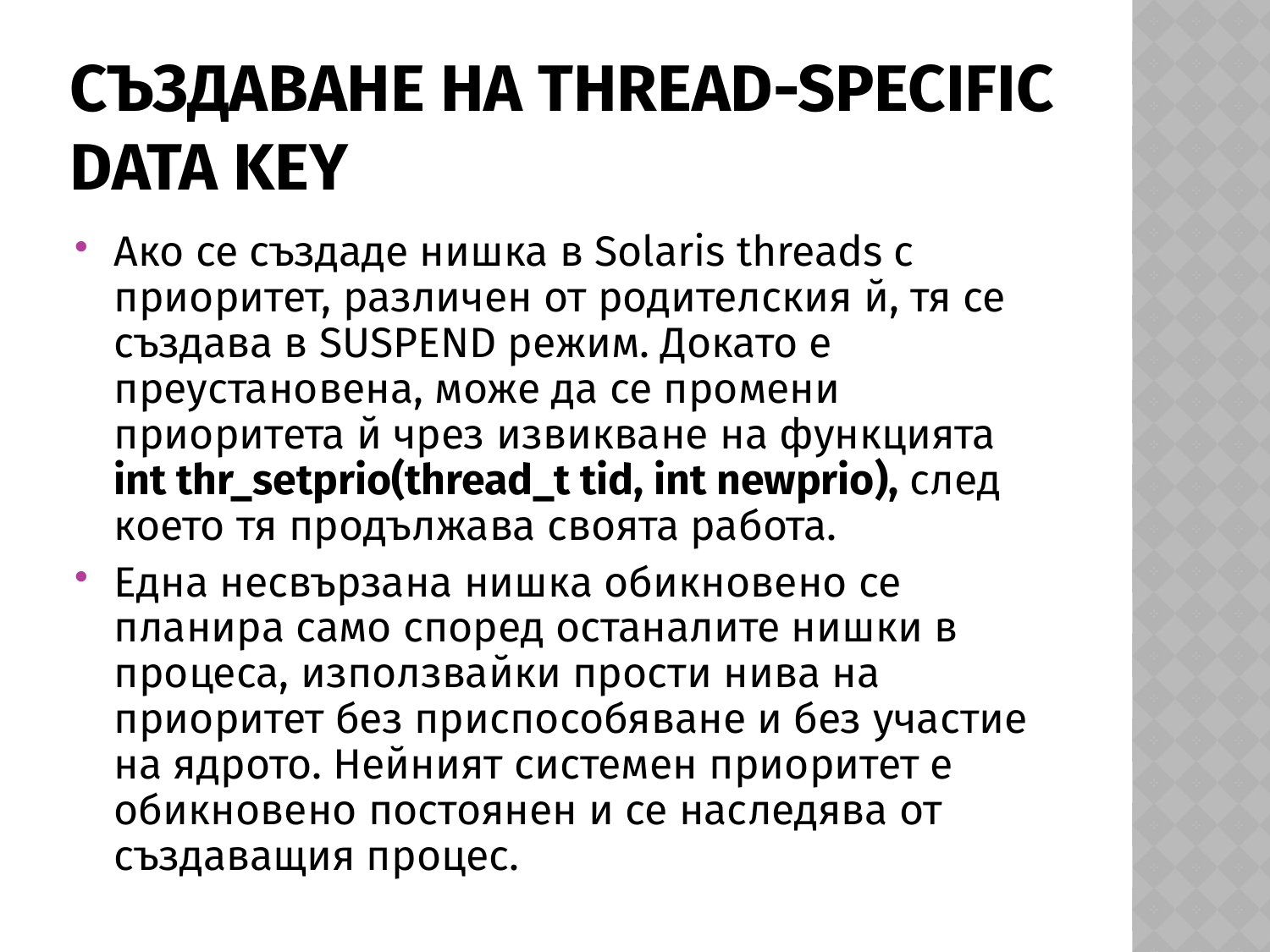

# Създаване на Thread-Specific Data Key
Ако се създаде нишка в Solaris threads с приоритет, различен от родителския й, тя се създава в SUSPEND режим. Докато е преустановена, може да се промени приоритета й чрез извикване на функцията int thr_setprio(thread_t tid, int newprio), след което тя продължава своята работа.
Една несвързана нишка обикновено се планира само според останалите нишки в процеса, използвайки прости нива на приоритет без приспособяване и без участие на ядрото. Нейният системен приоритет е обикновено постоянен и се наследява от създаващия процес.